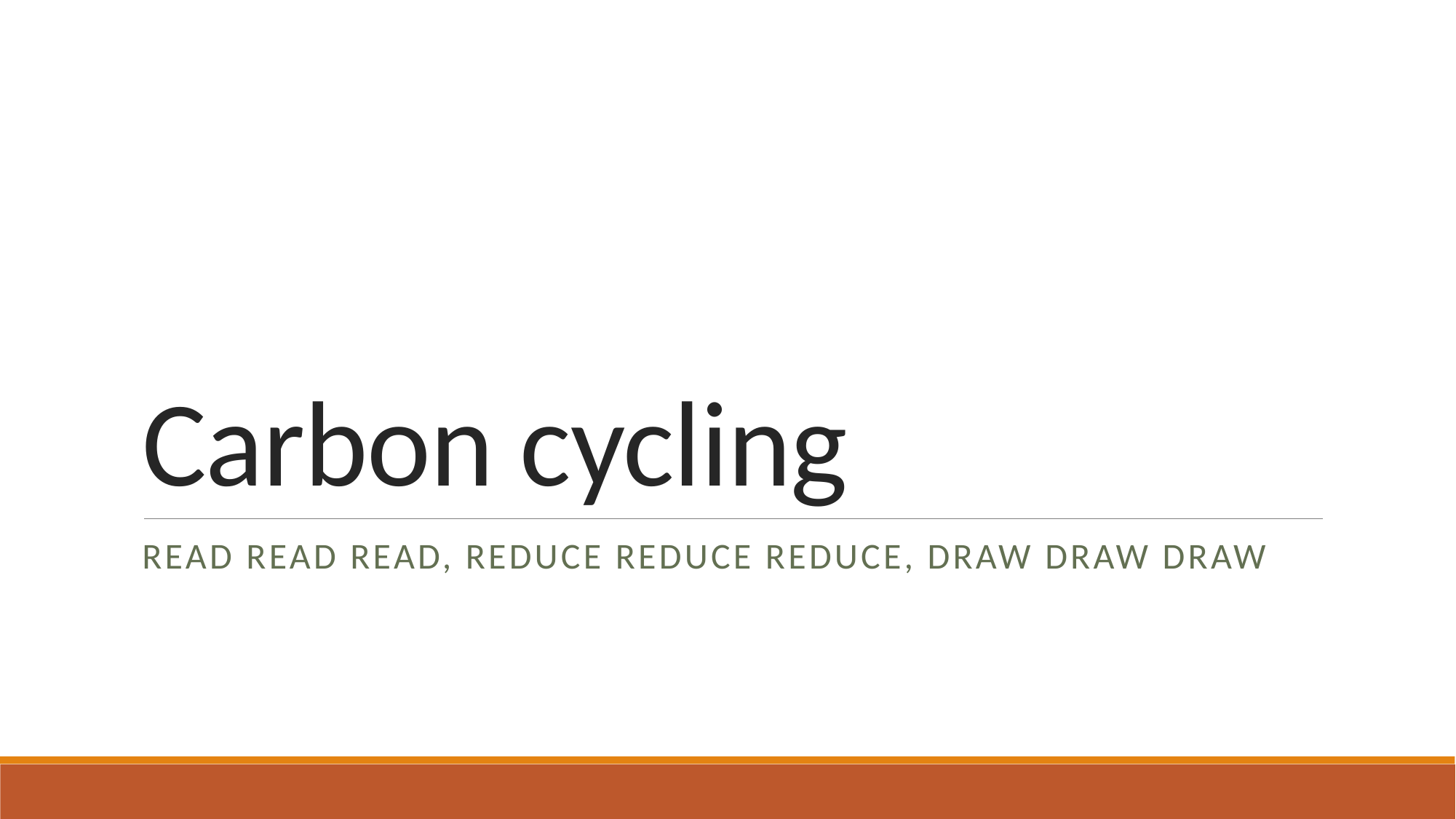

# Carbon cycling
Read read read, reduce reduce reduce, draw draw draw